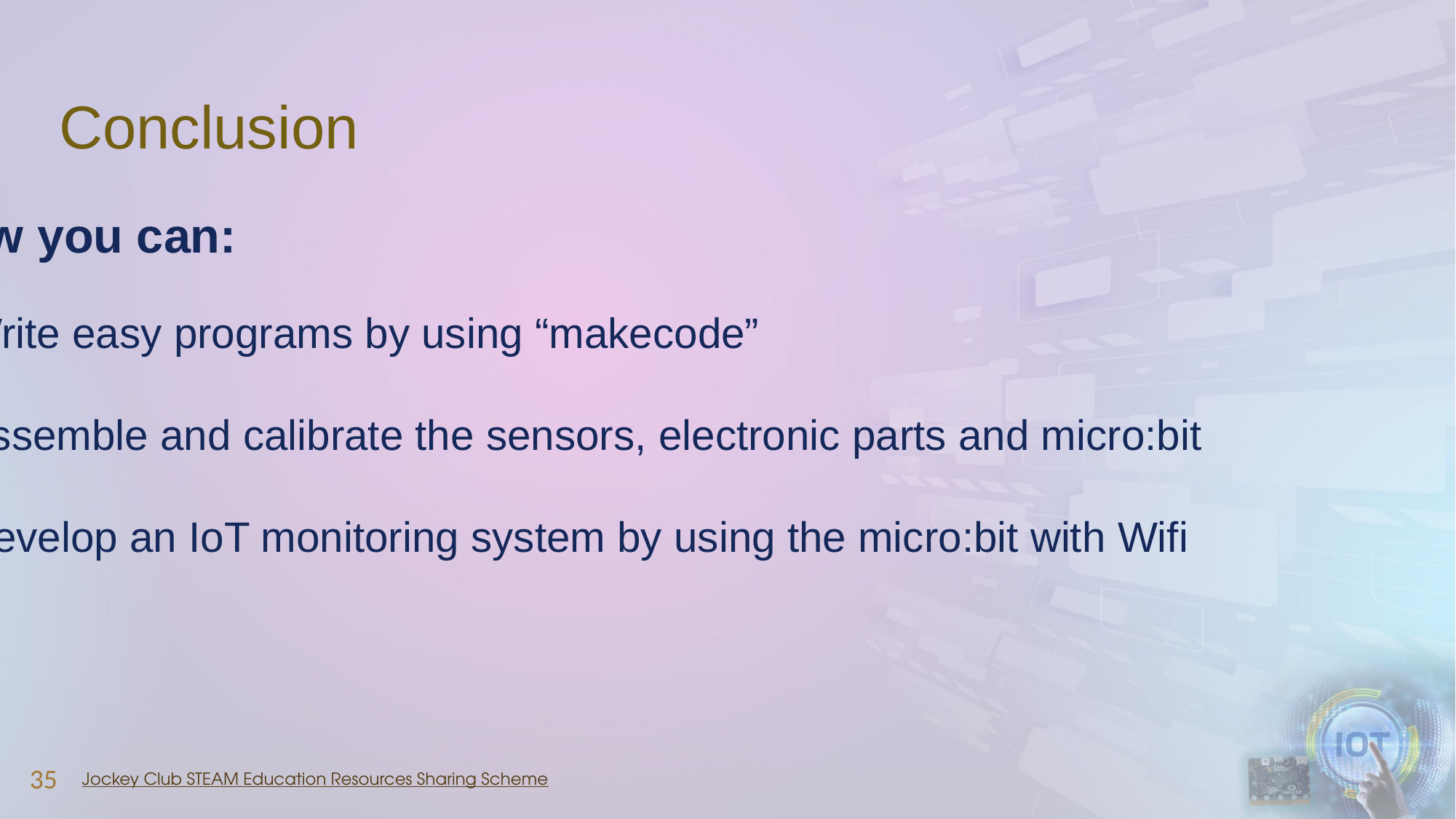

# Conclusion
Now you can:

Write easy programs by using “makecode”

Assemble and calibrate the sensors, electronic parts and micro:bit

Develop an IoT monitoring system by using the micro:bit with Wifi